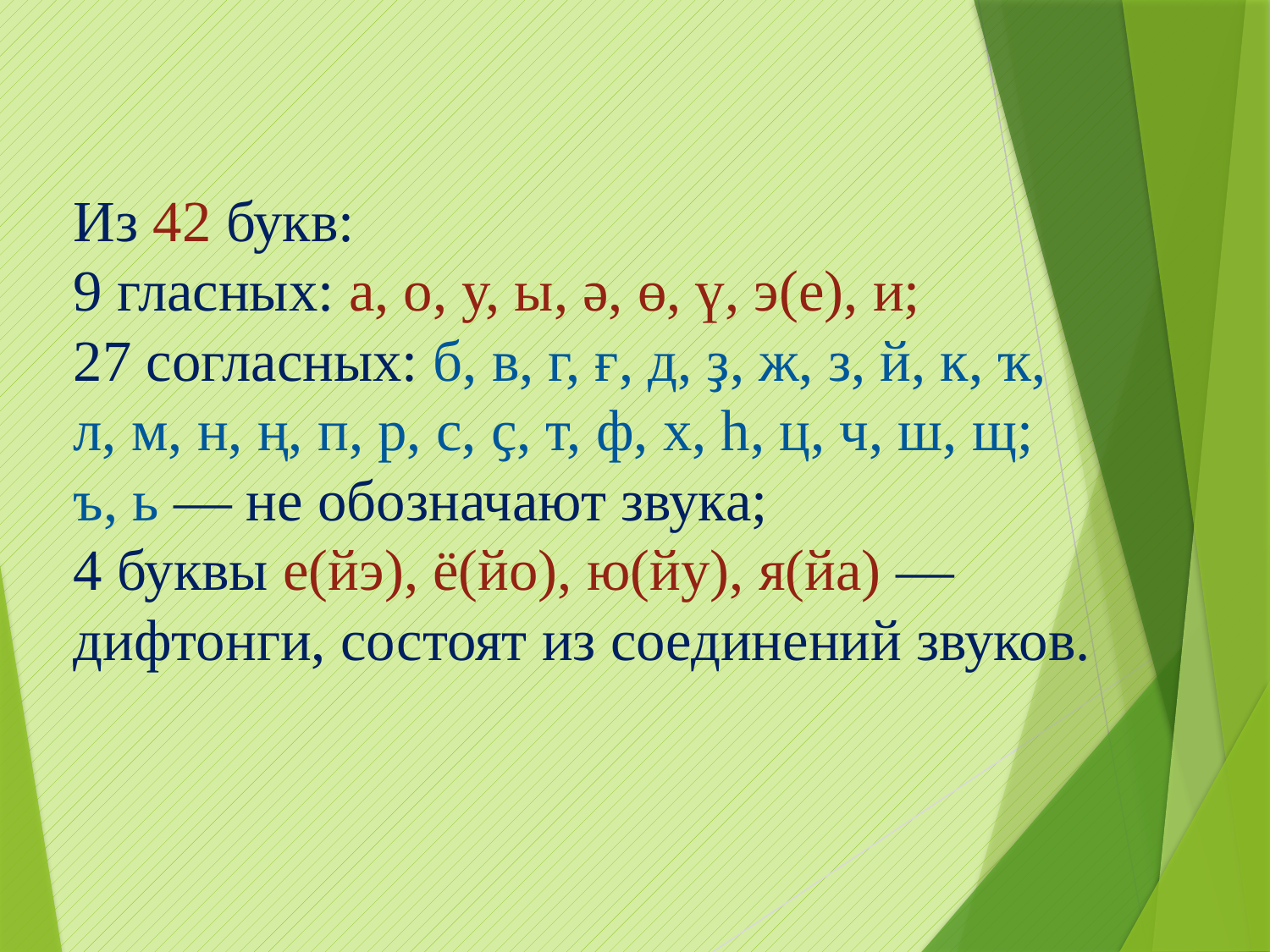

Из 42 букв:
9 гласных: а, о, у, ы, ә, ө, ү, э(е), и;
27 согласных: б, в, г, ғ, д, ҙ, ж, з, й, к, ҡ,
л, м, н, ң, п, р, с, ҫ, т, ф, х, һ, ц, ч, ш, щ;
ъ, ь — не обозначают звука;
4 буквы е(йэ), ё(йо), ю(йу), я(йа) — дифтонги, состоят из соединений звуков.